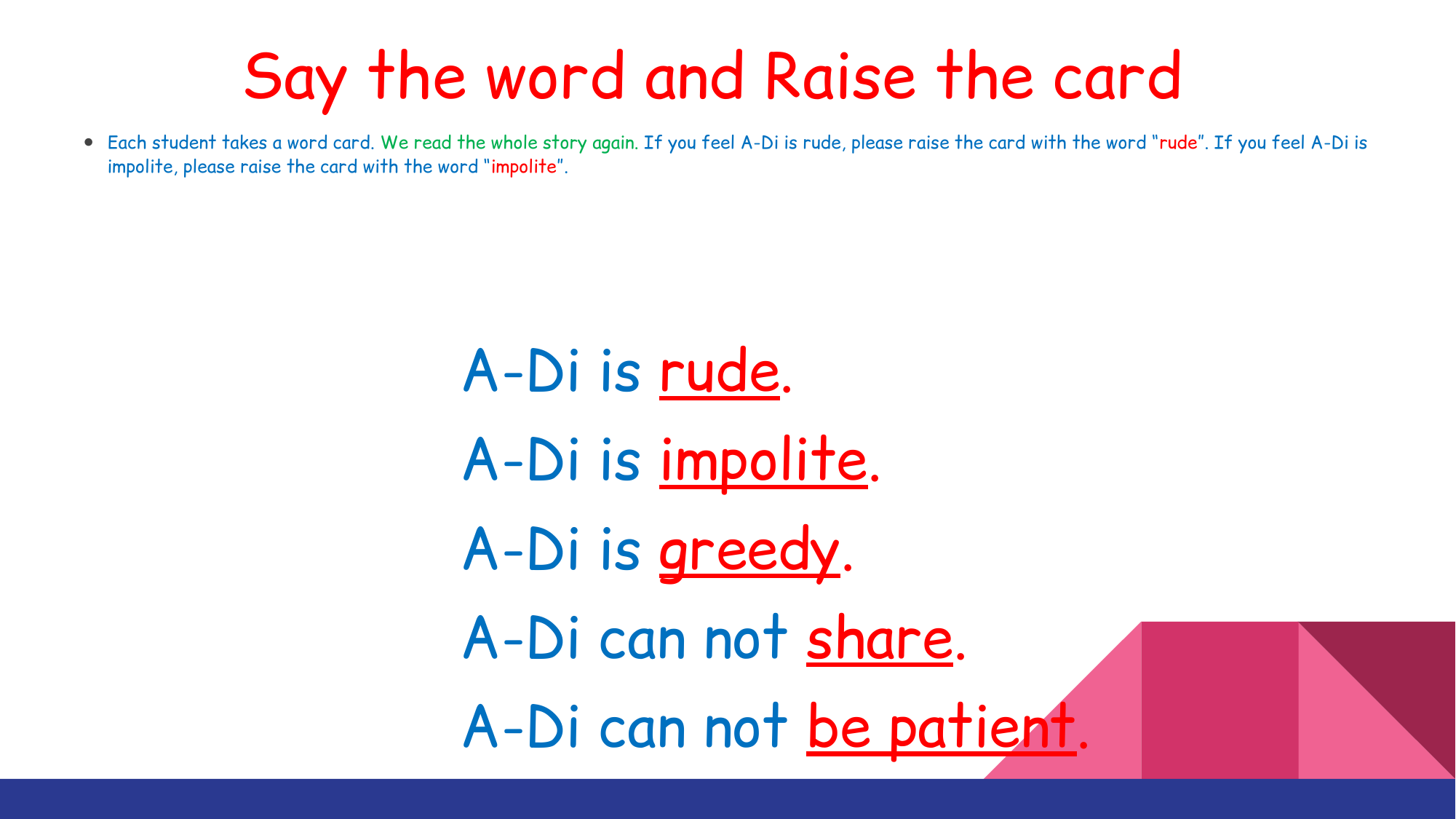

# Say the word and Raise the card

Each student takes a word card. We read the whole story again. If you feel A-Di is rude, please raise the card with the word “rude”. If you feel A-Di is impolite, please raise the card with the word “impolite”.

A-Di is rude.
A-Di is impolite.
A-Di is greedy.
A-Di can not share.
A-Di can not be patient.